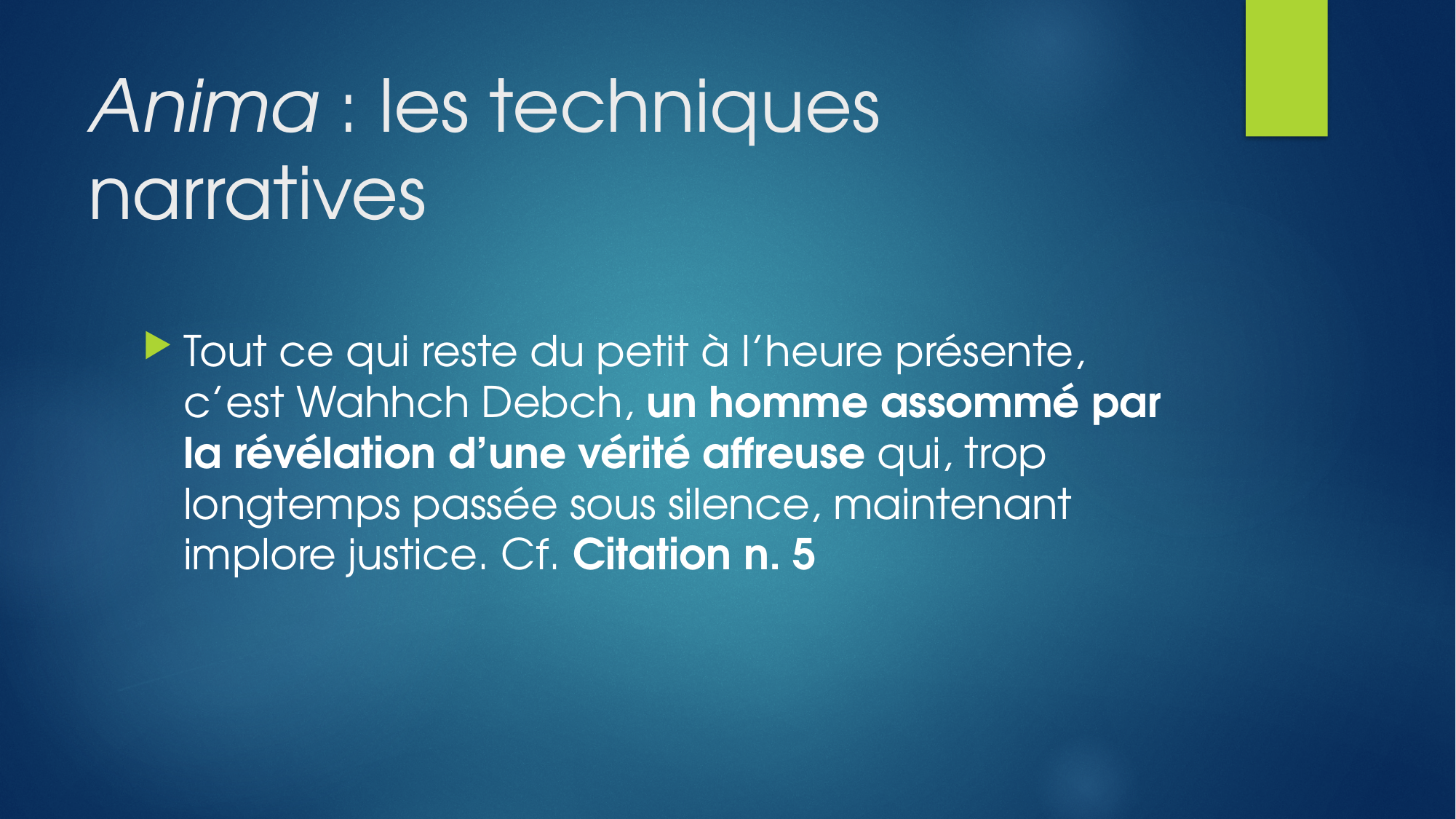

# Anima : les techniques narratives

Tout ce qui reste du petit à l’heure présente, c’est Wahhch Debch, un homme assommé par la révélation d’une vérité affreuse qui, trop longtemps passée sous silence, maintenant implore justice. Cf. Citation n. 5